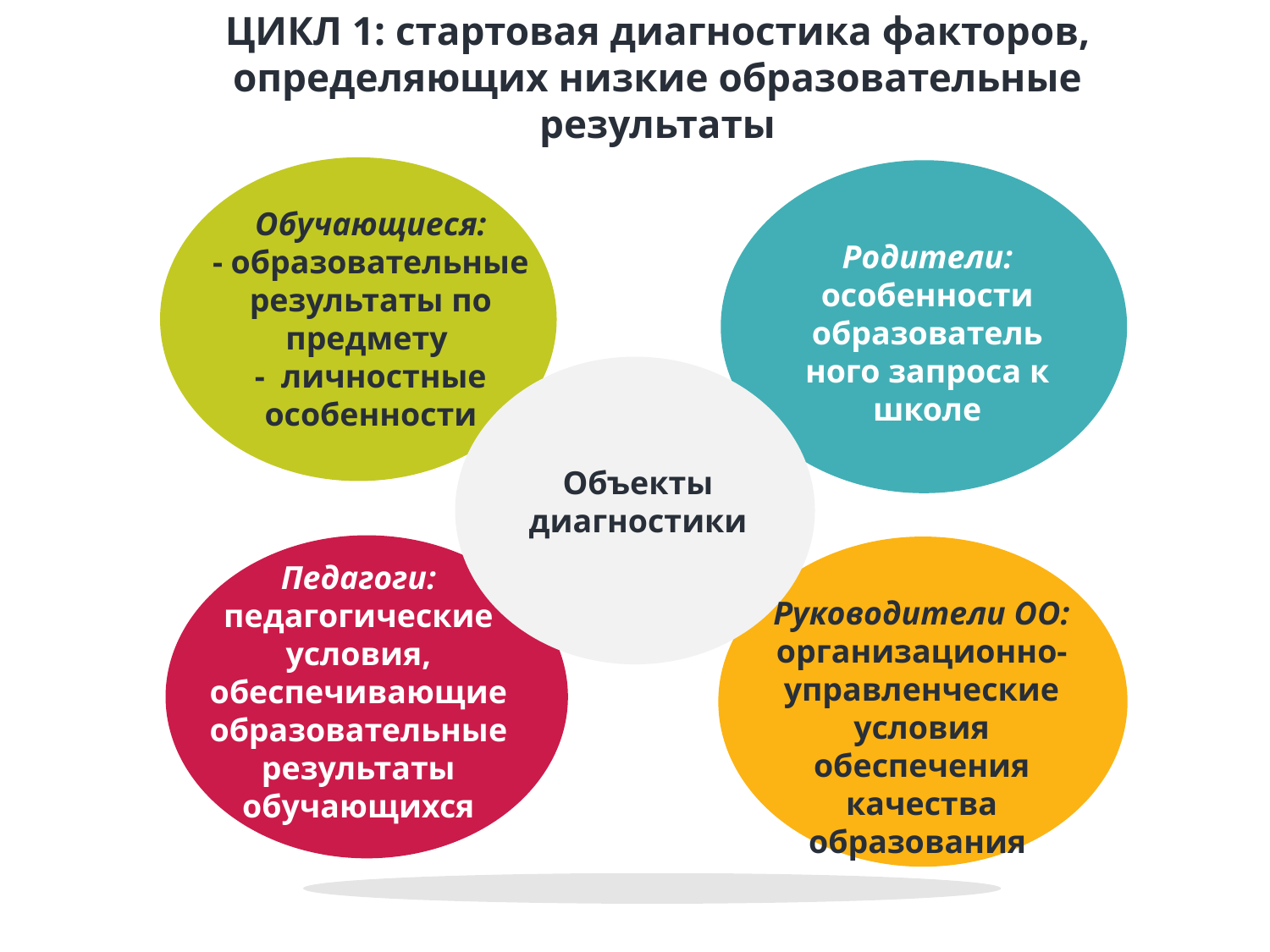

ЦИКЛ 1: стартовая диагностика факторов, определяющих низкие образовательные результаты

Обучающиеся:
- образовательные результаты по предмету
-  личностные особенности
Родители:
особенности образовательного запроса к школе

Объекты диагностики

Педагоги:
педагогические условия, обеспечивающие образовательные результаты обучающихся
Руководители ОО:
организационно-управленческие условия обеспечения качества образования